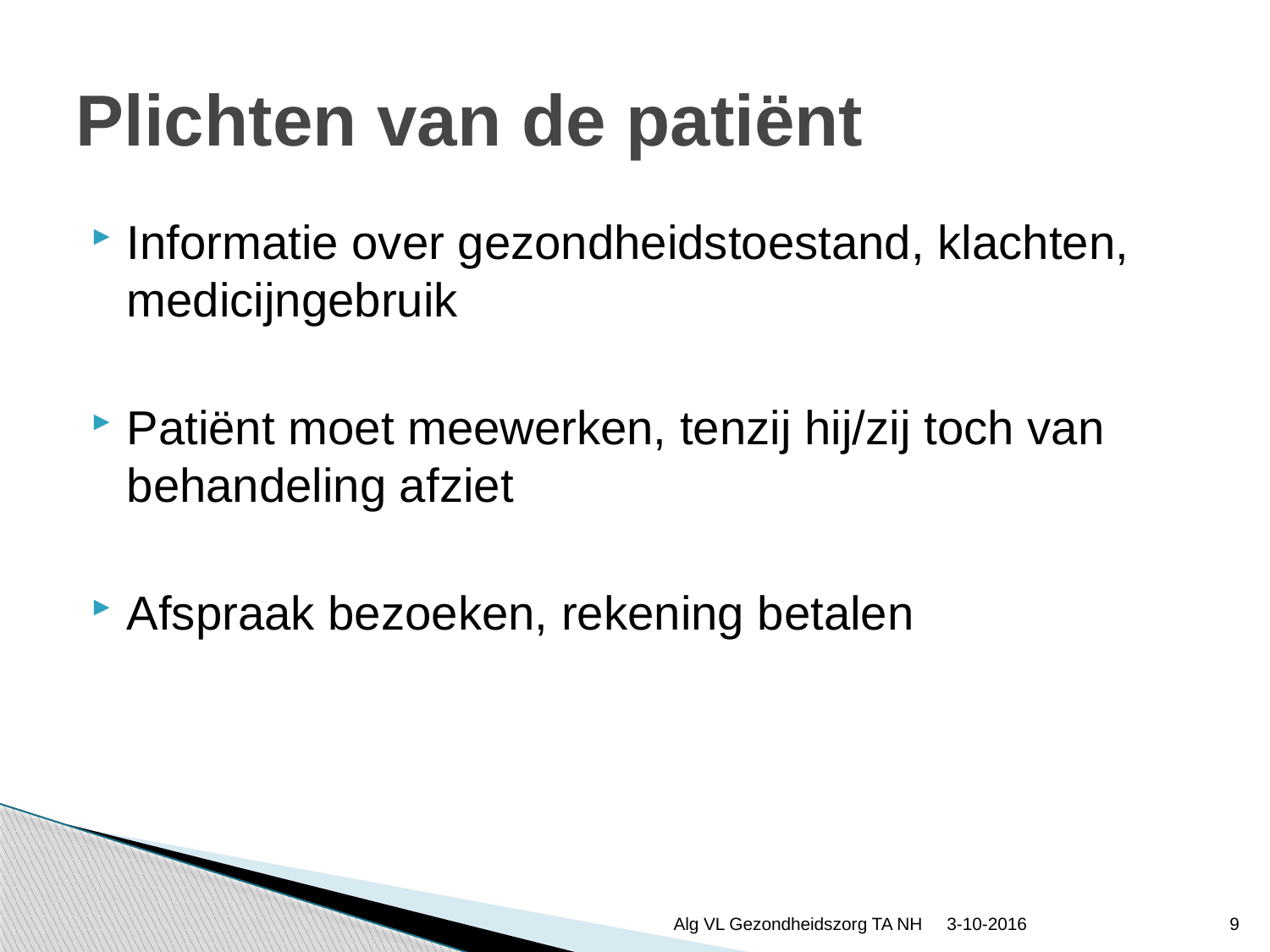

# Plichten van de patiënt
Informatie over gezondheidstoestand, klachten, medicijngebruik

Patiënt moet meewerken, tenzij hij/zij toch van behandeling afziet

Afspraak bezoeken, rekening betalen
Alg VL Gezondheidszorg TA NH
3-10-2016
9